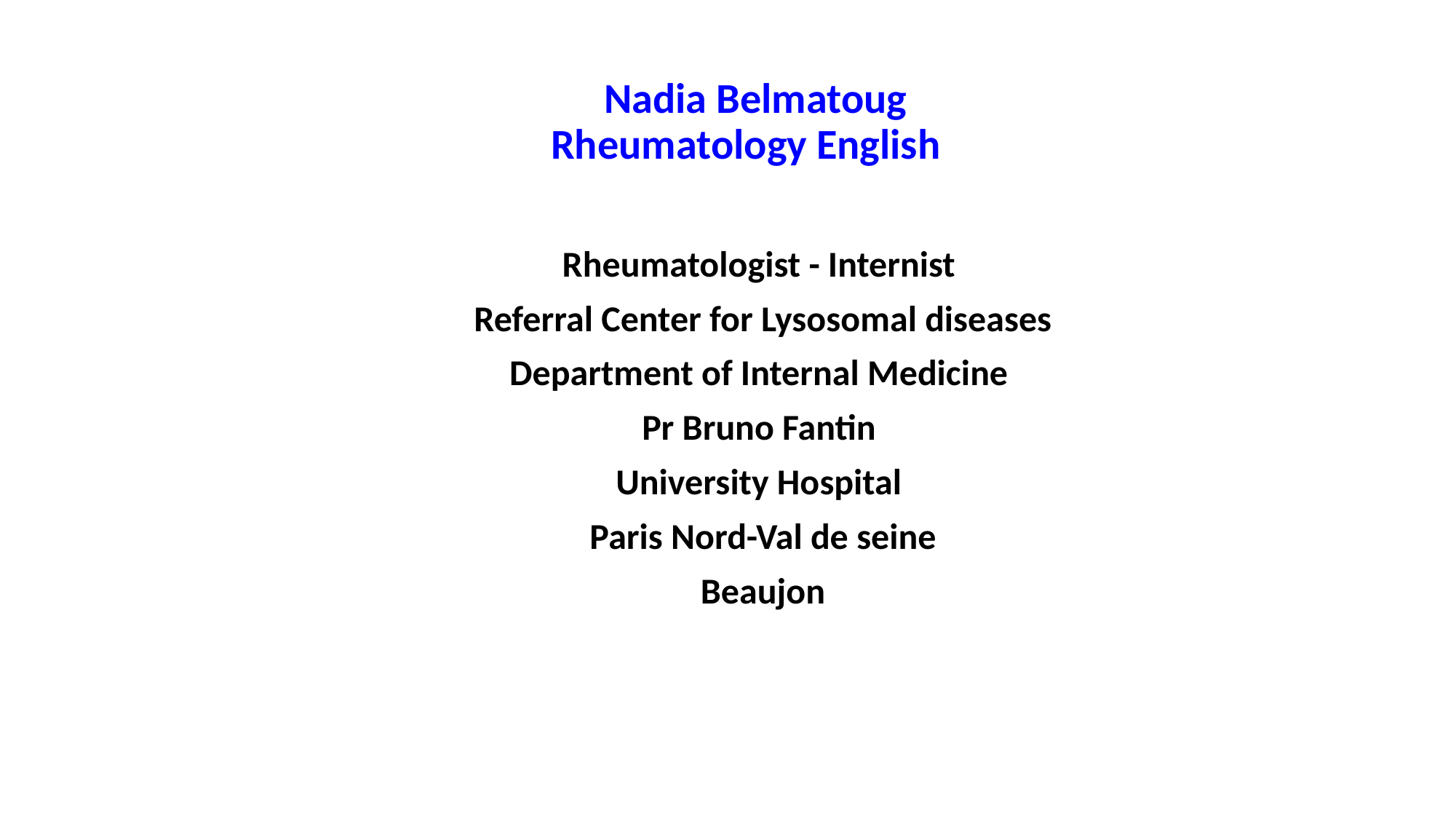

Nadia Belmatoug
	Rheumatology English
Rheumatologist - Internist
Referral Center for Lysosomal diseases
Department of Internal Medicine
Pr Bruno Fantin
University Hospital
Paris Nord-Val de seine
Beaujon